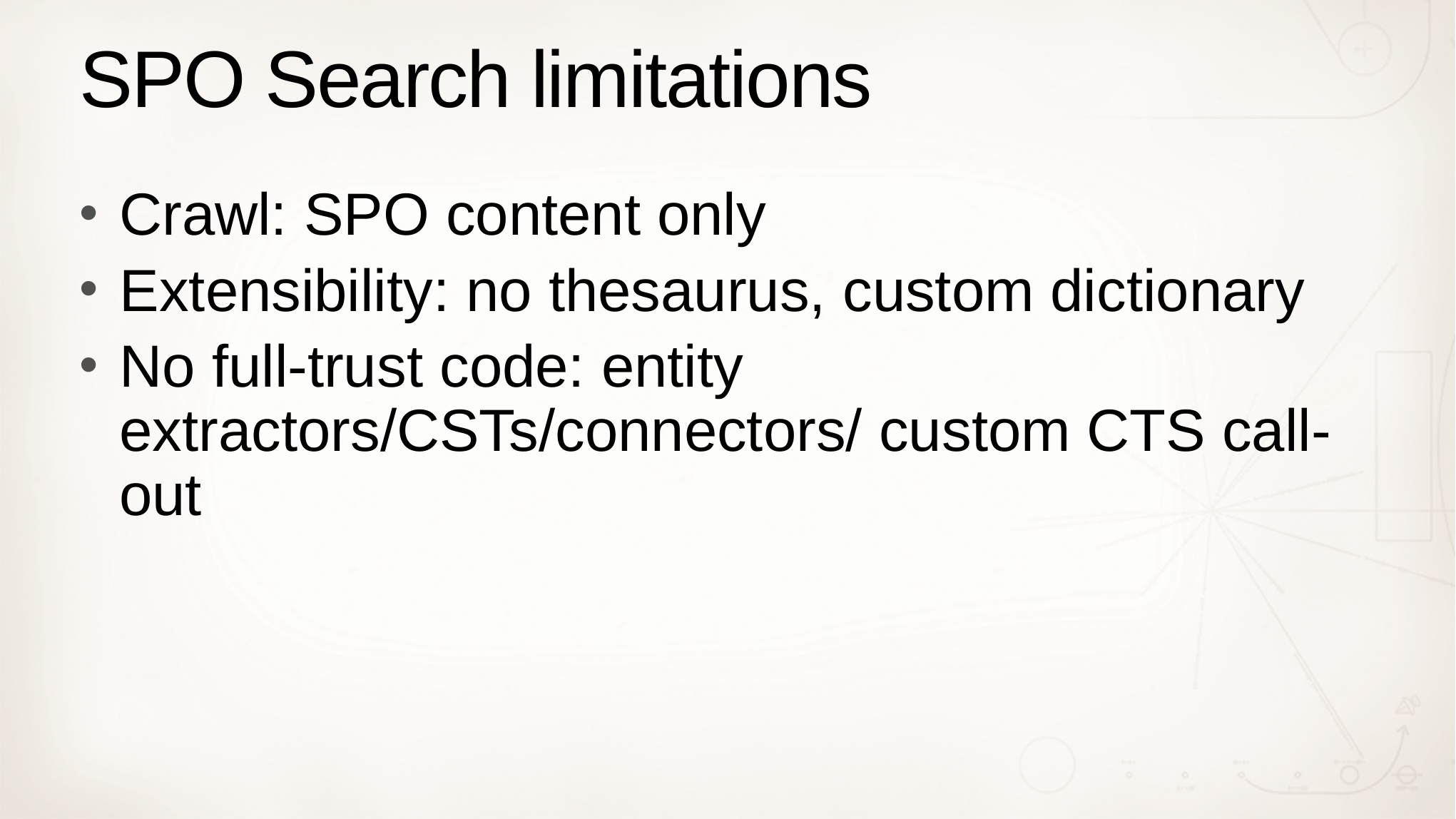

# SPO Search limitations
Crawl: SPO content only
Extensibility: no thesaurus, custom dictionary
No full-trust code: entity extractors/CSTs/connectors/ custom CTS call-out